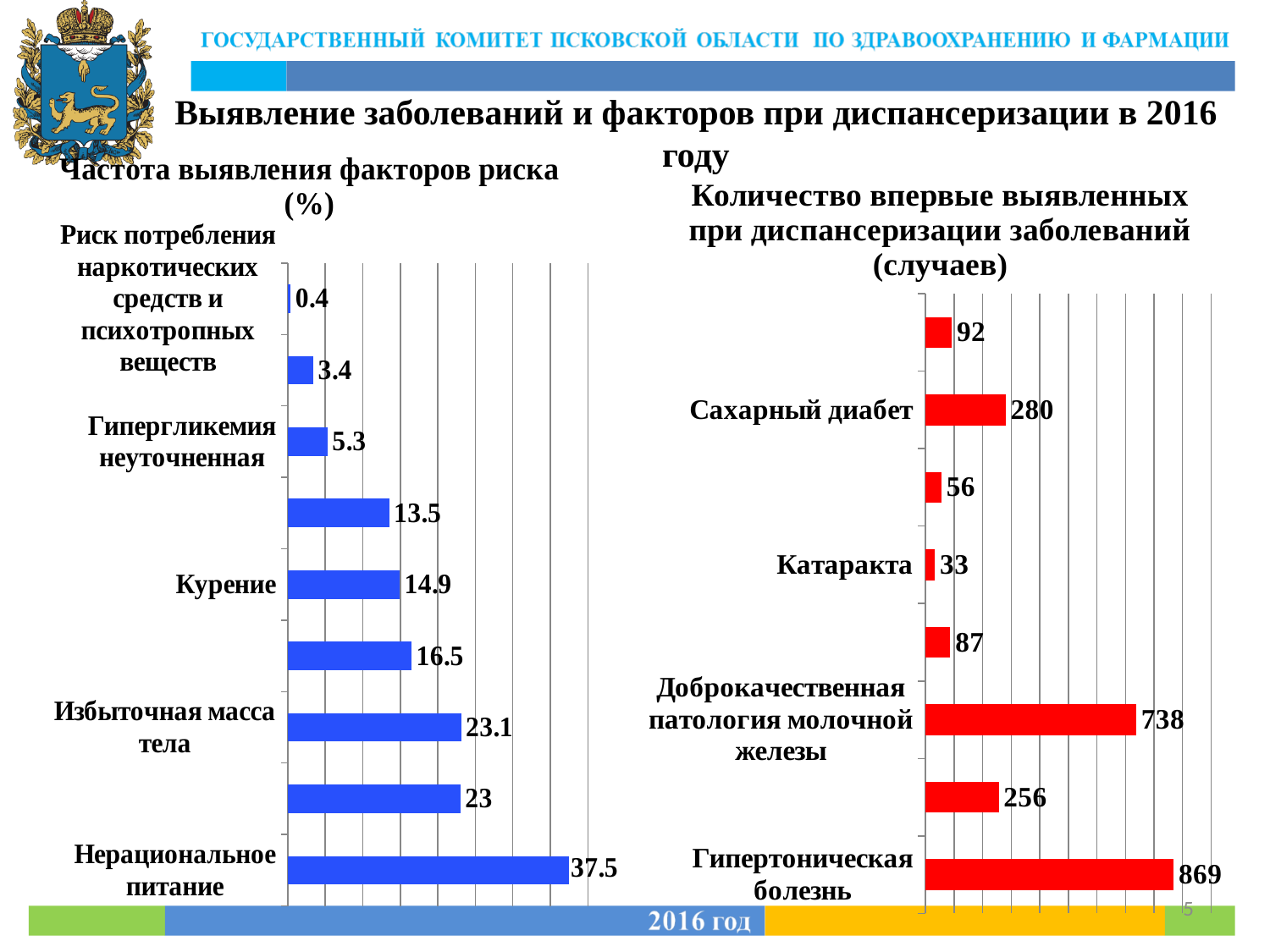

Выявление заболеваний и факторов при диспансеризации в 2016 году

### Chart

| Category | Частота выявлений факторов риска, в % |
|---|---|
| Нерациональное питание | 37.5 |
| Низкая физическая активность | 23.0 |
| Избыточная масса тела | 23.1 |
| Повышенный уровень артериального давления | 16.5 |
| Курение | 14.9 |
| Отягощенная наследственность по НИЗ | 13.5 |
| Гипергликемия неуточненная | 5.3 |
| Риск пагубного потребления алкоголя | 3.4 |
| Риск потребления наркотических средств и психотропных веществ | 0.4 |

### Chart

| Category | Столбец1 |
|---|---|
| Гипертоническая болезнь | 869.0 |
| Ишемическая болезнь сердца | 256.0 |
| Доброкачественная патология молочной железы | 738.0 |
| Цереброваскулярная болезнь | 87.0 |
| Катаракта | 33.0 |
| Хроническая обструктивная болезнь легких | 56.0 |
| Сахарный диабет | 280.0 |
| Злокачественные новообразования | 92.0 |
5